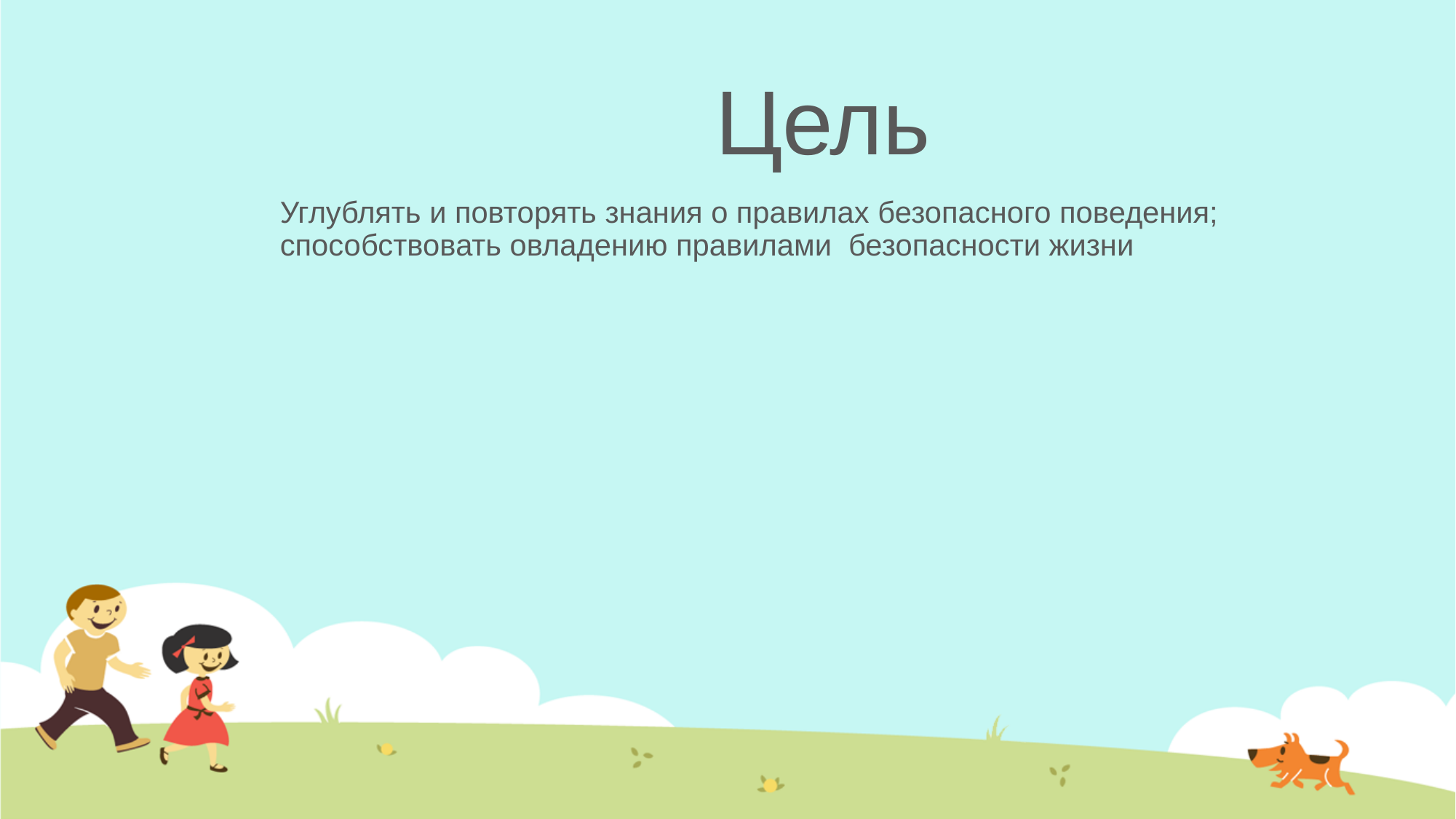

# Цель
Углублять и повторять знания о правилах безопасного поведения;  способствовать овладению правилами  безопасности жизни